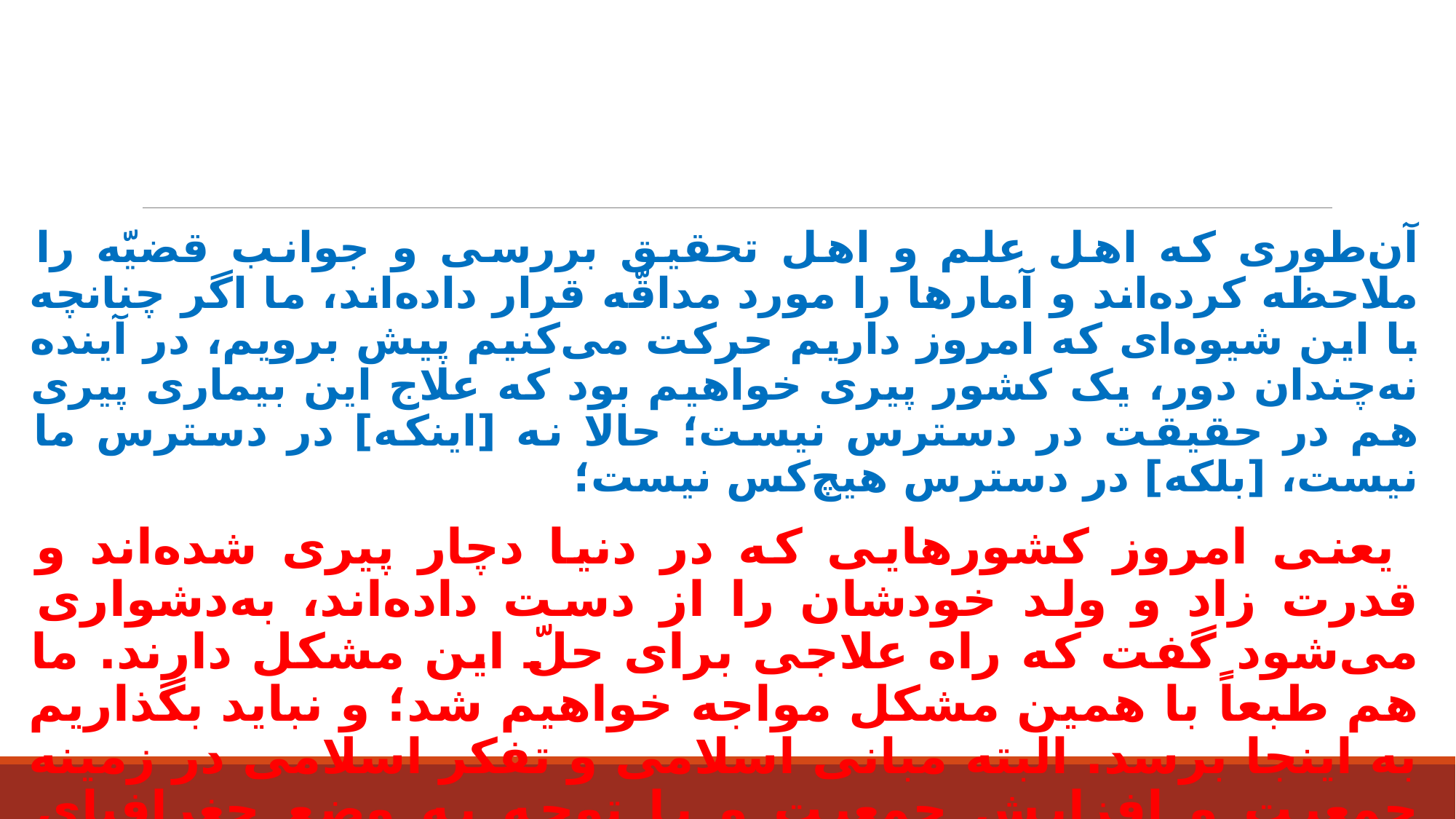

آن‌طوری که اهل علم و اهل تحقیق بررسی و جوانب قضیّه را ملاحظه کرده‌اند و آمارها را مورد مداقّه قرار داده‌اند، ما اگر چنانچه با این شیوه‌‌ای که امروز داریم حرکت می‌کنیم پیش برویم، در آینده‌ نه‌چندان دور، یک کشور پیری خواهیم بود که علاج این بیماری پیری هم در حقیقت در دسترس نیست؛ حالا نه [اینکه] در دسترس ما نیست، [بلکه] در دسترس هیچ‌کس نیست؛
 یعنی امروز کشورهایی که در دنیا دچار پیری شده‌اند و قدرت زاد و ولد خودشان را از دست داده‌اند، به‌دشواری می‌شود گفت که راه علاجی برای حلّ این مشکل دارند. ما هم طبعاً با همین مشکل مواجه خواهیم شد؛ و نباید بگذاریم به اینجا برسد. البته مبانی اسلامی و تفکر اسلامی در زمینه‌ جمعیت و افزایش جمعیت و با توجه به وضع جغرافیای سیاسی منطقه و کشور جمهوری اسلامی، یک چیزهای روشن و واضحی است.